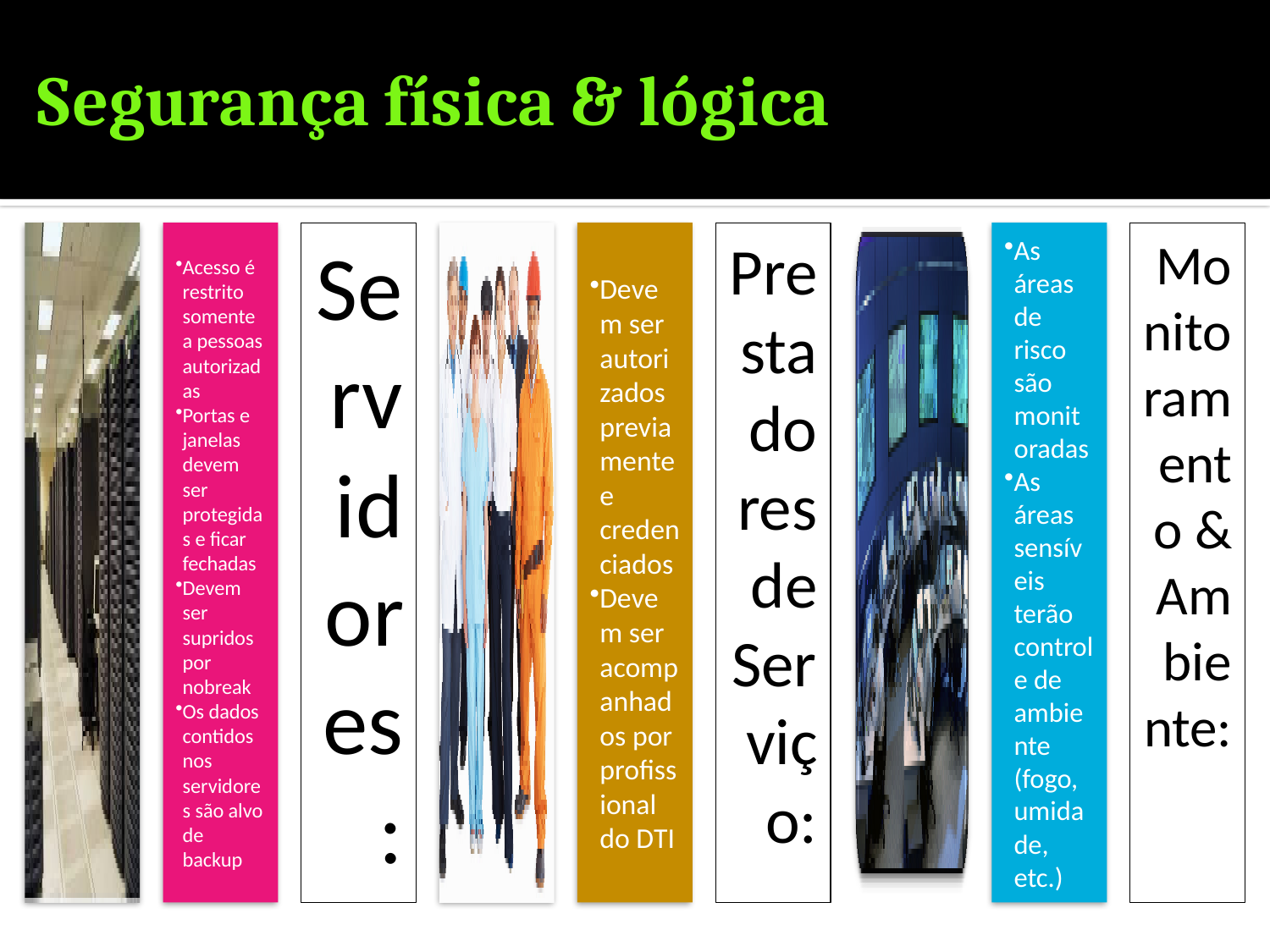

# Segurança física & lógica
Servidores:
Acesso é restrito somente a pessoas autorizadas
Portas e janelas devem ser protegidas e ficar fechadas
Devem ser supridos por nobreak
Os dados contidos nos servidores são alvo de backup
Prestadores de Serviço:
Devem ser autorizados previamente e credenciados
Devem ser acompanhados por profissional do DTI
Monitoramento & Ambiente:
As áreas de risco são monitoradas
As áreas sensíveis terão controle de ambiente (fogo, umidade, etc.)